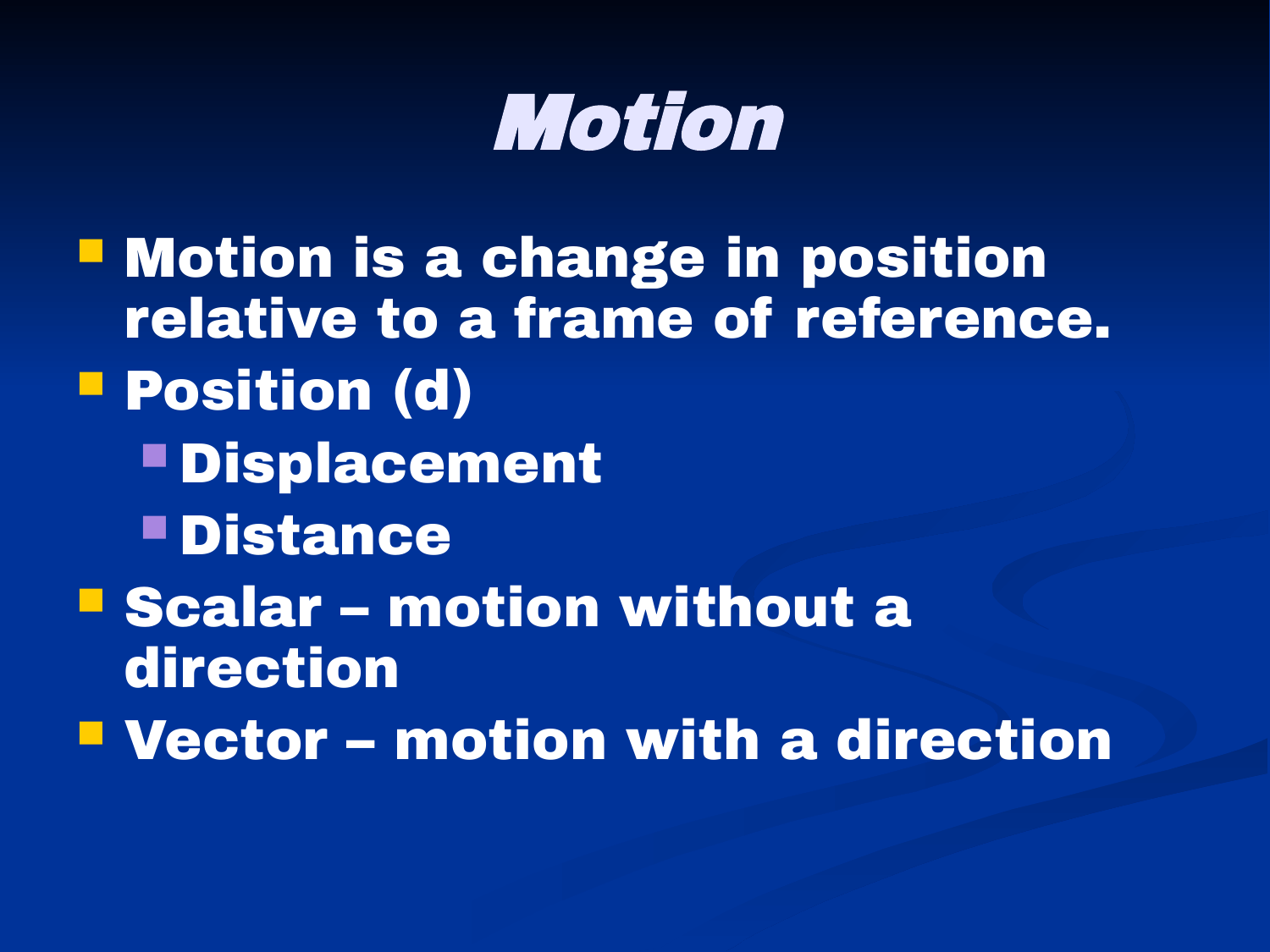

# Motion
Motion is a change in position relative to a frame of reference.
Position (d)
Displacement
Distance
Scalar – motion without a direction
Vector – motion with a direction